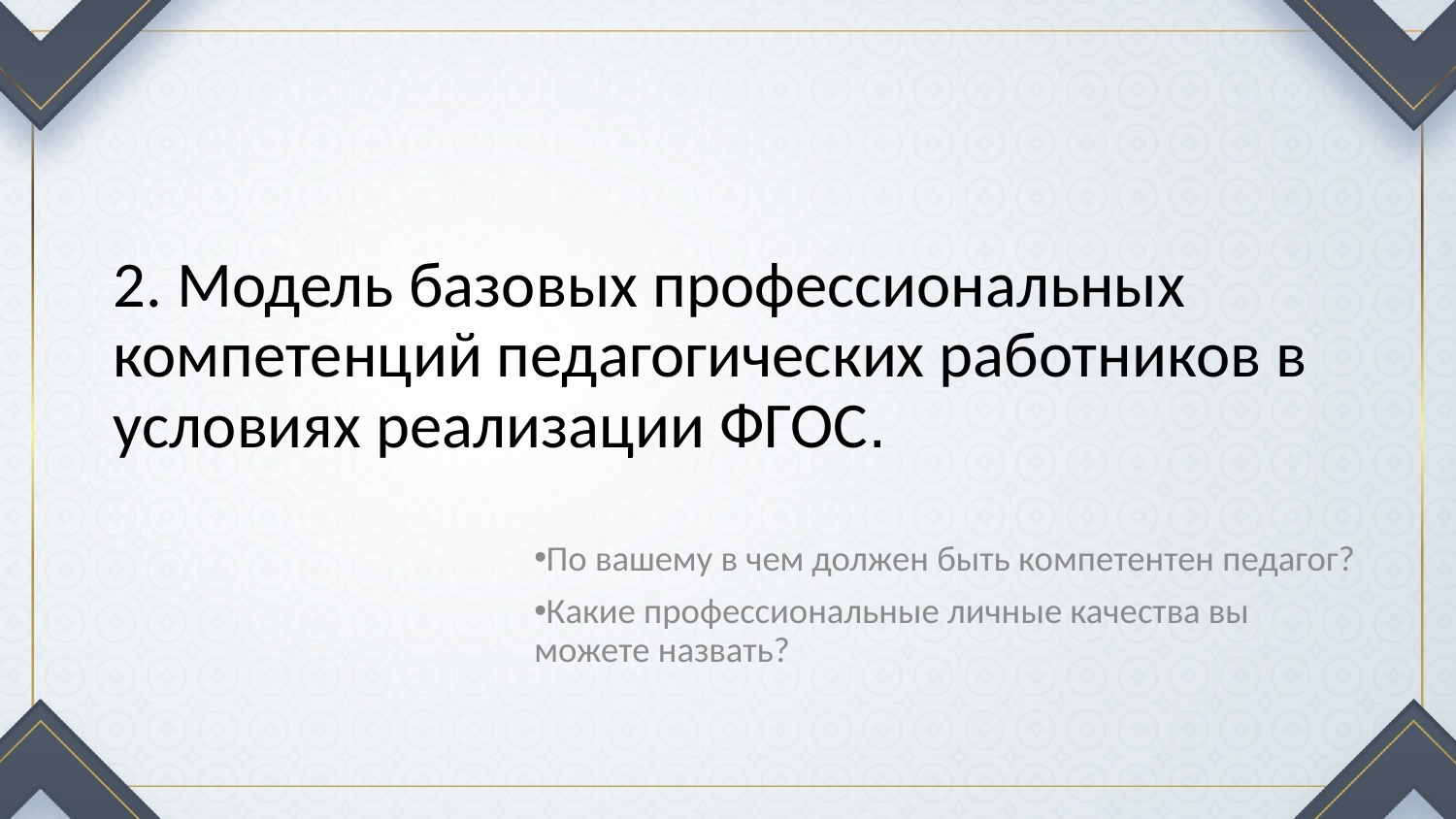

# 2. Модель базовых профессиональных компетенций педагогических работников в условиях реализации ФГОС.
По вашему в чем должен быть компетентен педагог?
Какие профессиональные личные качества вы можете назвать?